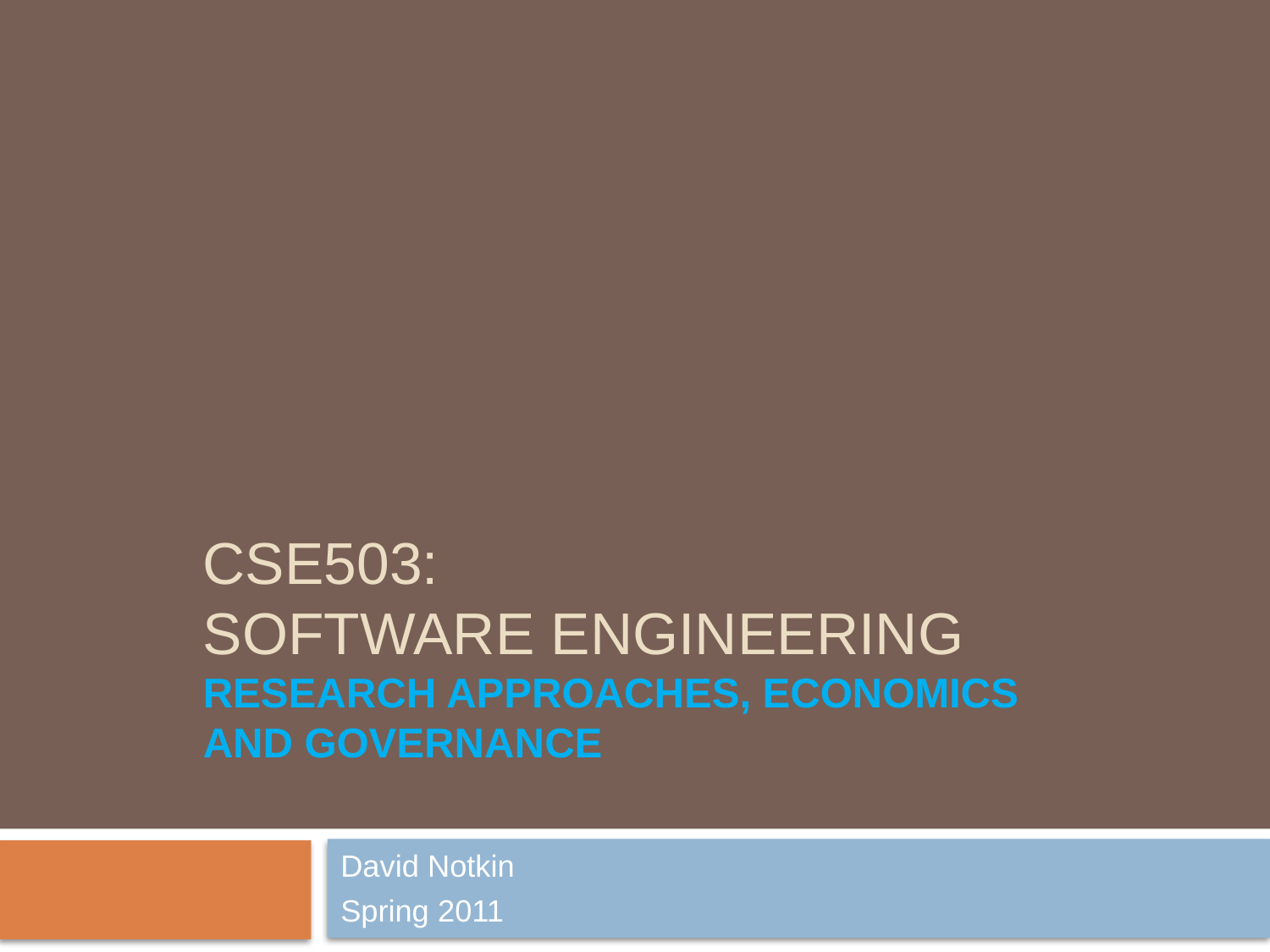

# CSE503: Software Engineering Research approaches, economics and governance
David Notkin
Spring 2011